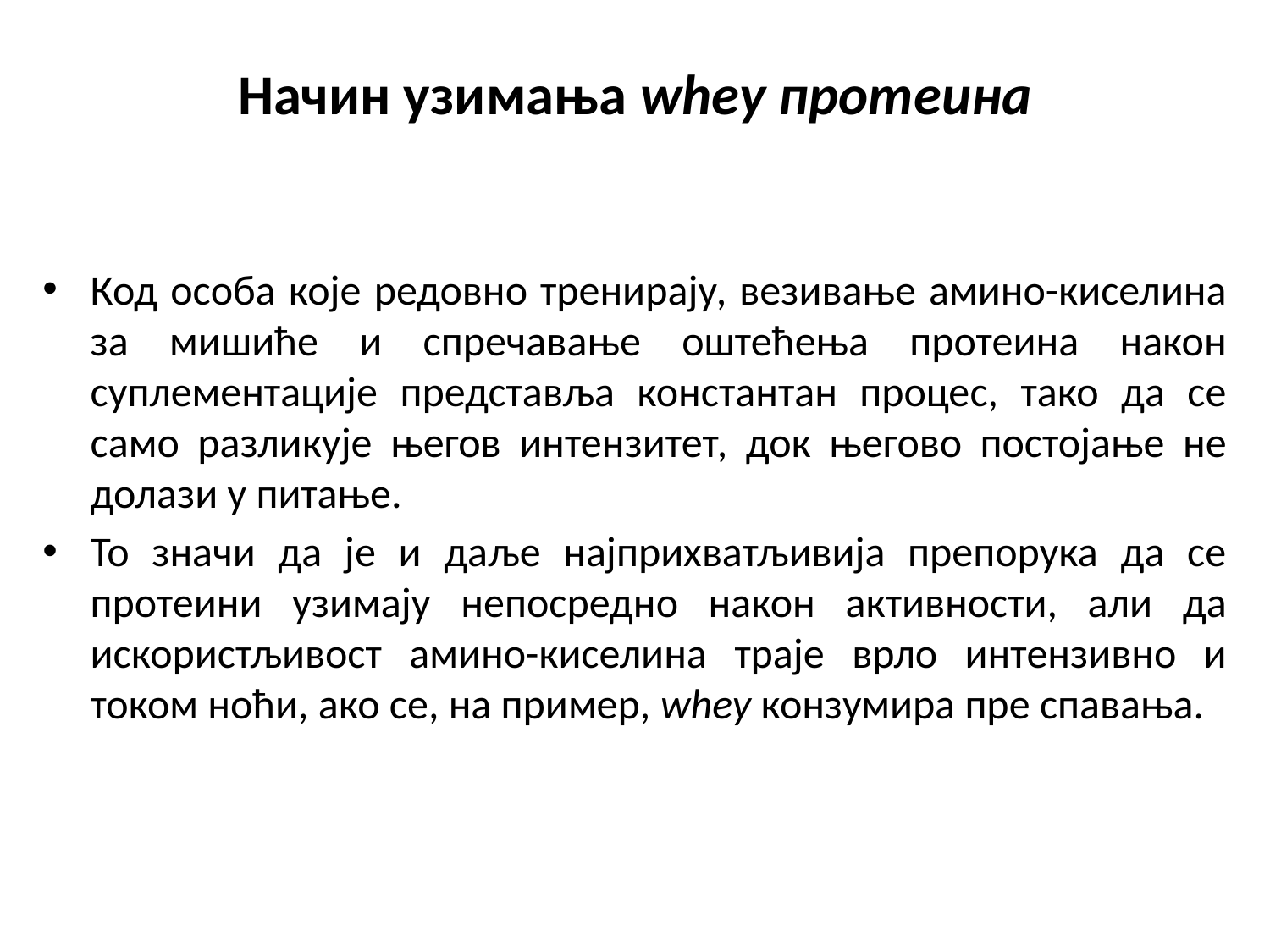

# Начин узимања whey протеина
Код особа које редовно тренирају, везивање амино-киселина за мишиће и спречавање оштећења протеина након суплементације представља константан процес, тако да се само разликује његов интензитет, док његово постојање не долази у питање.
То значи да је и даље најприхватљивија препорука да се протеини узимају непосредно након активности, али да искористљивост амино-киселина траје врло интензивно и током ноћи, ако се, на пример, whey конзумира пре спавања.